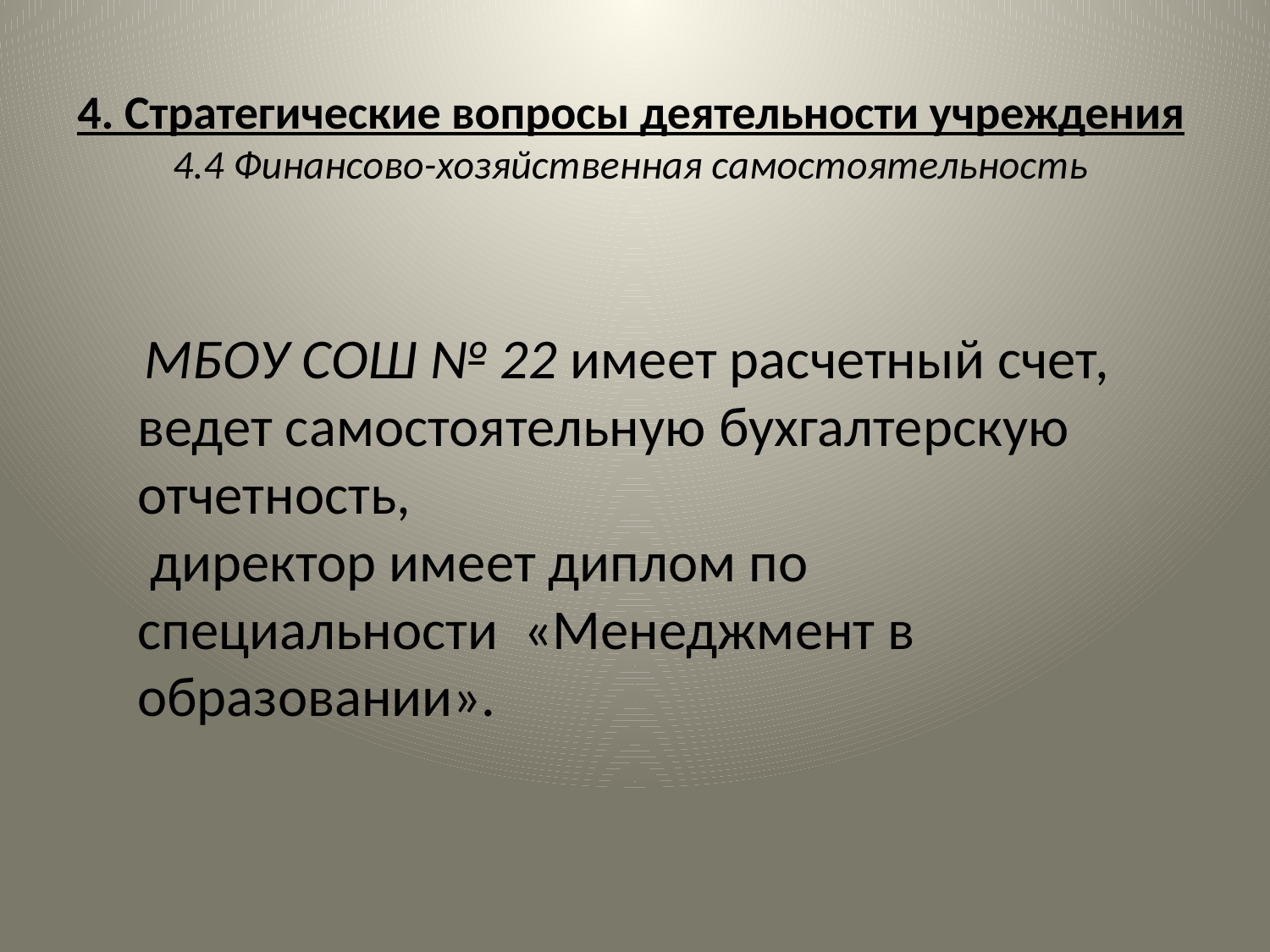

# 4. Стратегические вопросы деятельности учреждения 4.4 Финансово-хозяйственная самостоятельность
 МБОУ СОШ № 22 имеет расчетный счет, ведет самостоятельную бухгалтерскую отчетность,
 директор имеет диплом по специальности  «Менеджмент в  образовании».